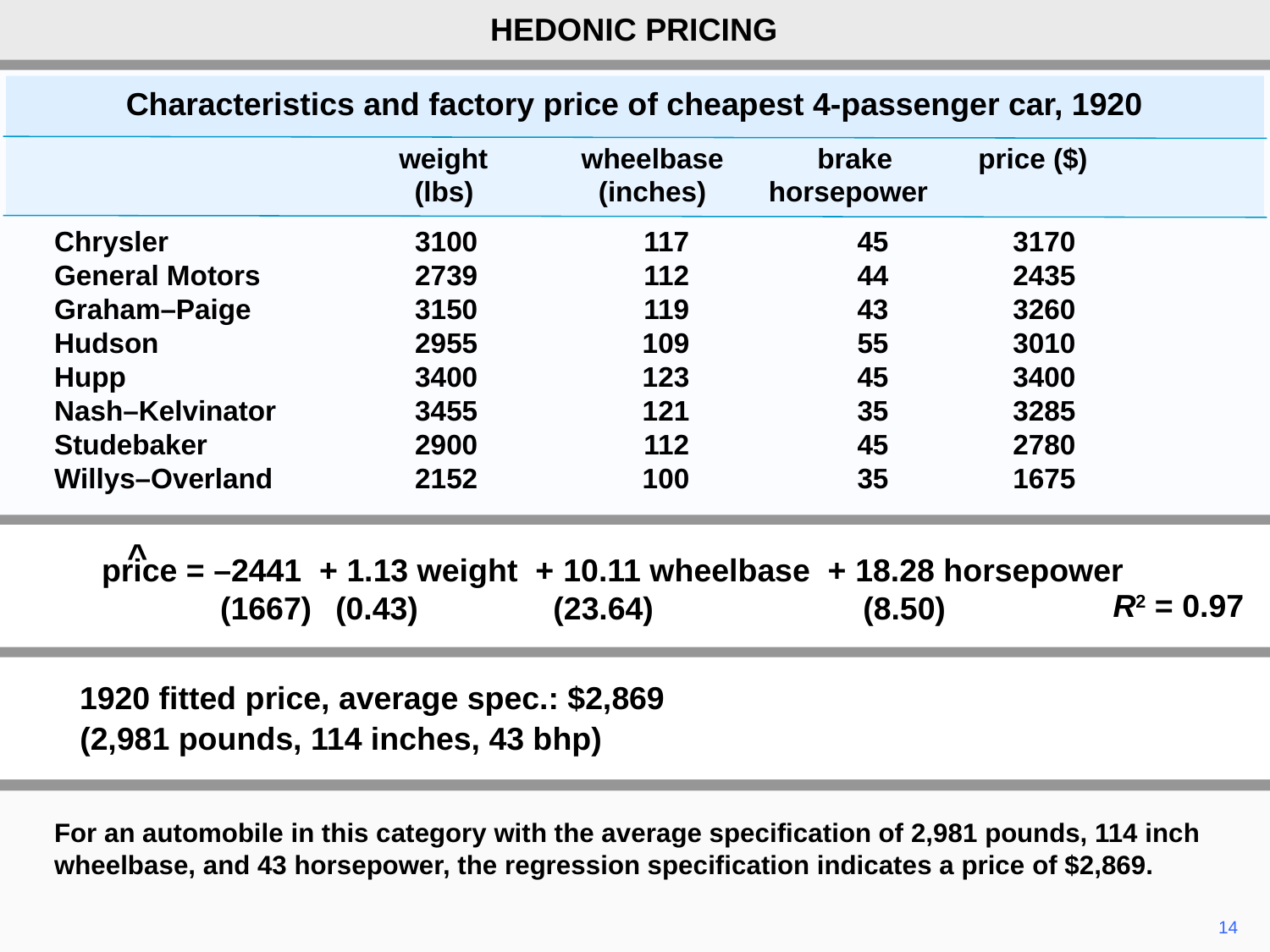

HEDONIC PRICING

Characteristics and factory price of cheapest 4-passenger car, 1920
                                            weight            wheelbase            brake           price ($)
                                              (lbs)                (inches)        horsepower
Chrysler	3100	117	45	3170
General Motors	2739	112	44	2435
Graham–Paige	3150	119	43	3260
Hudson	2955	109	55	3010
Hupp	3400	123	45	3400
Nash–Kelvinator	3455	121	35	3285
Studebaker	2900	112	45	2780
Willys–Overland	2152	100	35	1675

^
        price = –2441  + 1.13 weight  +	 10.11 wheelbase  + 	18.28 horsepower
                   (1667)    (0.43)                (23.64)                        (8.50)
R2 = 0.97

1920 fitted price, average spec.: $2,869
(2,981 pounds, 114 inches, 43 bhp)

For an automobile in this category with the average specification of 2,981 pounds, 114 inch wheelbase, and 43 horsepower, the regression specification indicates a price of $2,869.
14